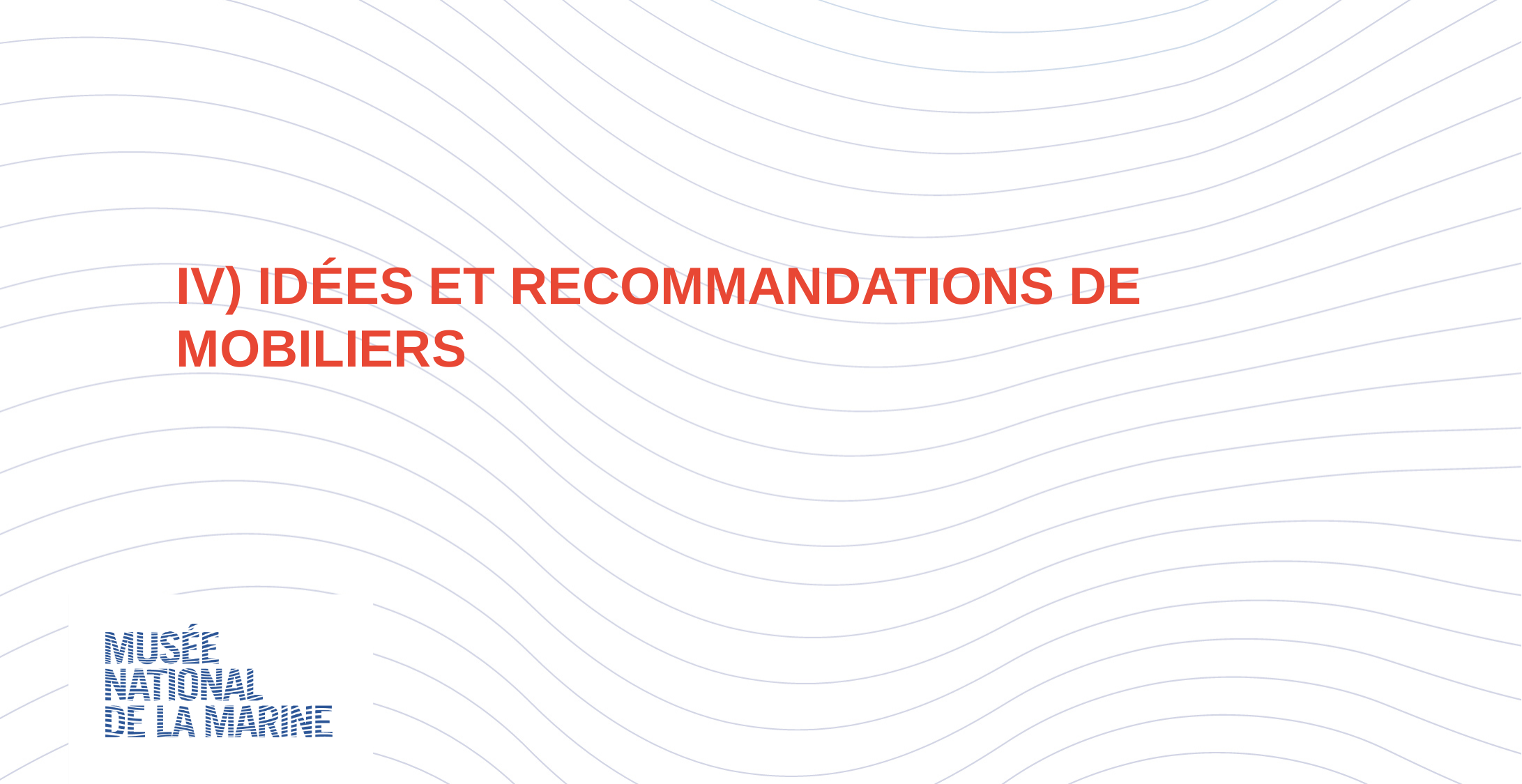

# IV) Idées et recommandations de mobiliers